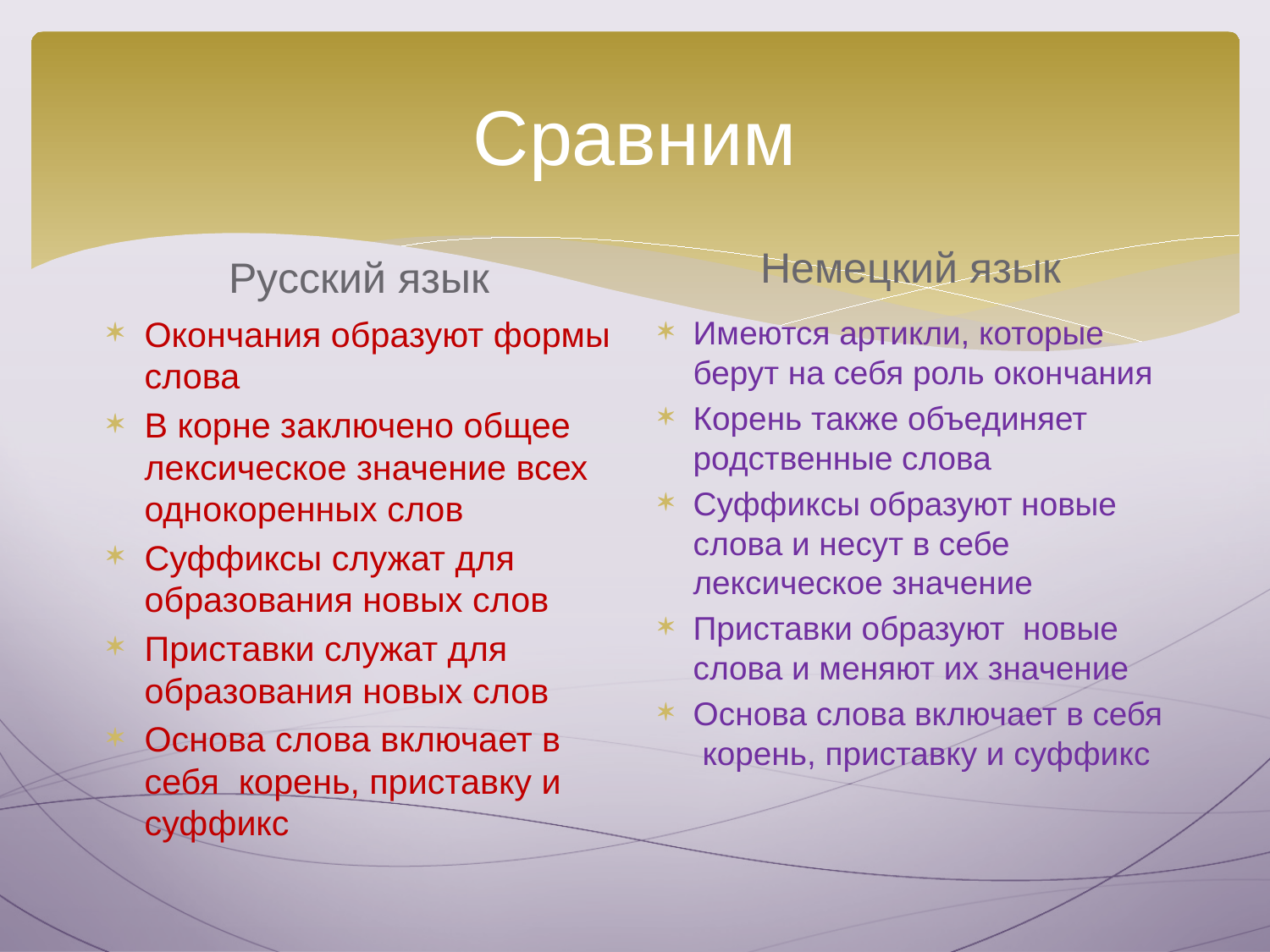

# Сравним
Русский язык
Немецкий язык
Окончания образуют формы слова
В корне заключено общее лексическое значение всех однокоренных слов
Суффиксы служат для образования новых слов
Приставки служат для образования новых слов
Основа слова включает в себя  корень, приставку и суффикс

Имеются артикли, которые берут на себя роль окончания
Корень также объединяет родственные слова
Суффиксы образуют новые слова и несут в себе лексическое значение
Приставки образуют  новые слова и меняют их значение
Основа слова включает в себя  корень, приставку и суффикс